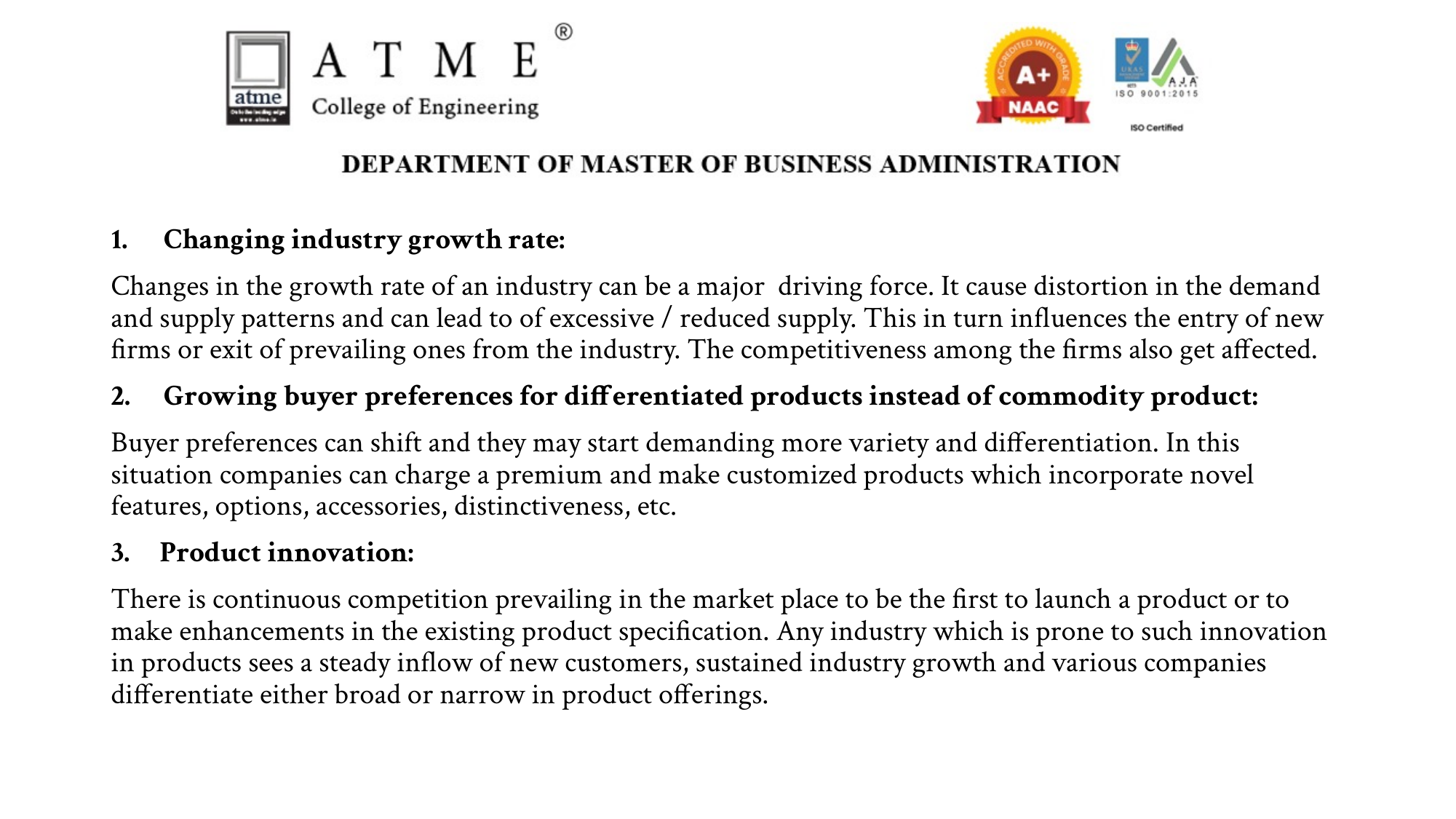

Changing industry growth rate:
Changes in the growth rate of an industry can be a major  driving force. It cause distortion in the demand and supply patterns and can lead to of excessive / reduced supply. This in turn influences the entry of new firms or exit of prevailing ones from the industry. The competitiveness among the firms also get affected.
Growing buyer preferences for differentiated products instead of commodity product:
Buyer preferences can shift and they may start demanding more variety and differentiation. In this situation companies can charge a premium and make customized products which incorporate novel features, options, accessories, distinctiveness, etc.
3.     Product innovation:
There is continuous competition prevailing in the market place to be the first to launch a product or to make enhancements in the existing product specification. Any industry which is prone to such innovation in products sees a steady inflow of new customers, sustained industry growth and various companies differentiate either broad or narrow in product offerings.